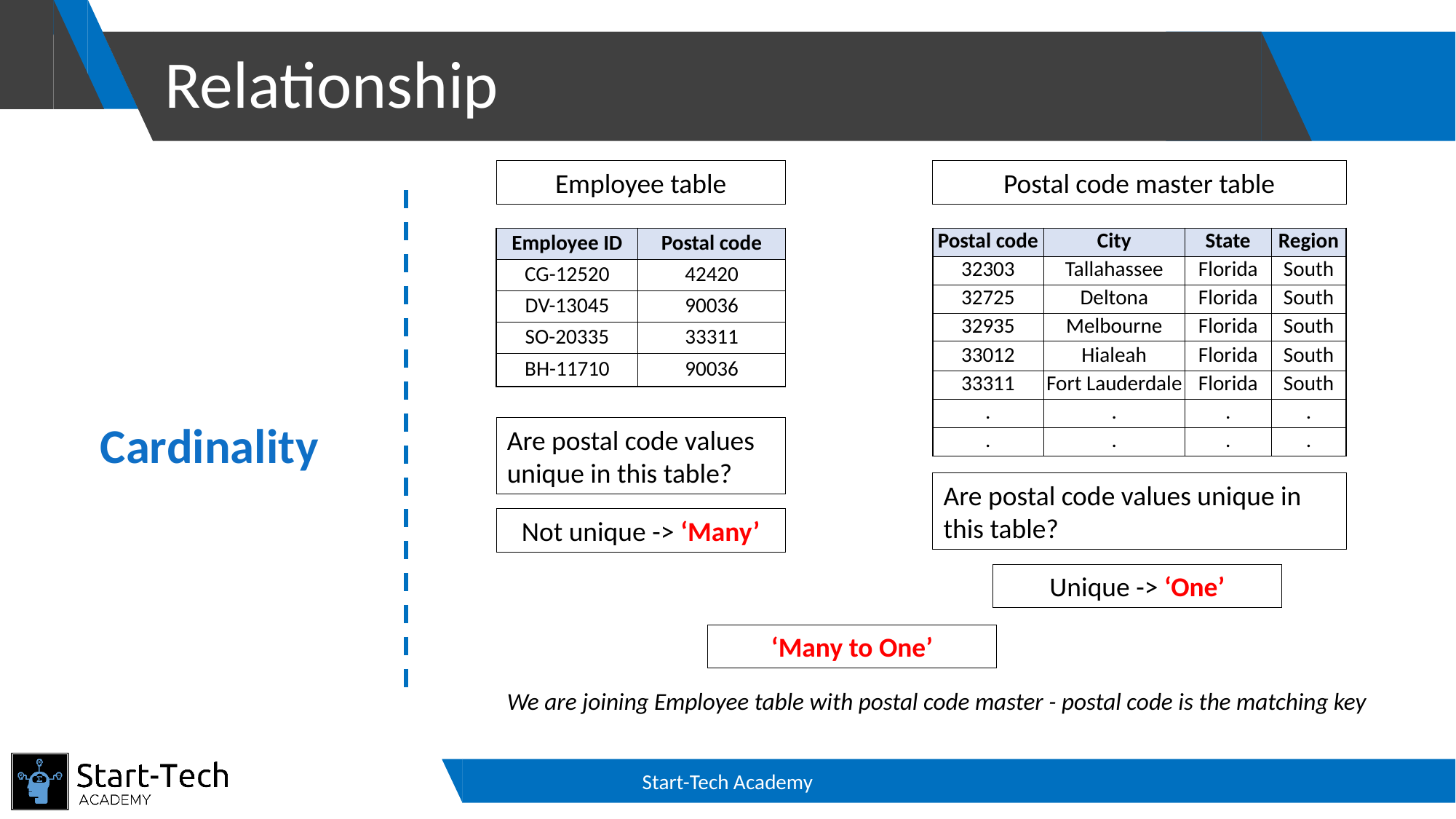

# Relationship
Employee table
Postal code master table
| Employee ID | Postal code |
| --- | --- |
| CG-12520 | 42420 |
| DV-13045 | 90036 |
| SO-20335 | 33311 |
| BH-11710 | 90036 |
| Postal code | City | State | Region |
| --- | --- | --- | --- |
| 32303 | Tallahassee | Florida | South |
| 32725 | Deltona | Florida | South |
| 32935 | Melbourne | Florida | South |
| 33012 | Hialeah | Florida | South |
| 33311 | Fort Lauderdale | Florida | South |
| . | . | . | . |
| . | . | . | . |
Cardinality
Are postal code values unique in this table?
Are postal code values unique in this table?
Not unique -> ‘Many’
Unique -> ‘One’
‘Many to One’
We are joining Employee table with postal code master - postal code is the matching key
Start-Tech Academy